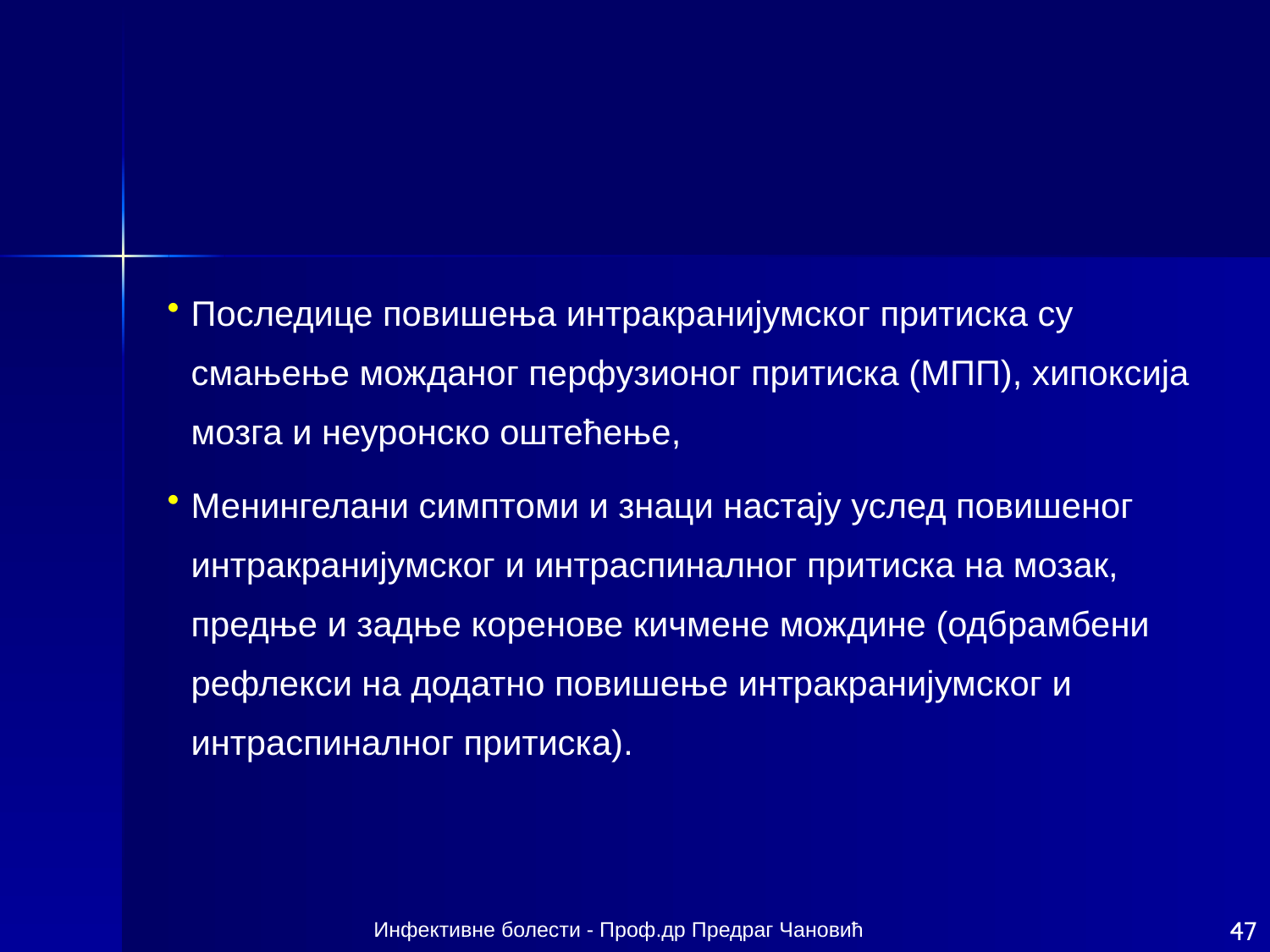

Последице повишења интракранијумског притиска су смањење можданог перфузионог притиска (МПП), хипоксија мозга и неуронско оштећење,
Менингелани симптоми и знаци настају услед повишеног интракранијумског и интраспиналног притиска на мозак,  предње и задње коренове кичмене мождине (одбрамбени рефлекси на додатно повишење интракранијумског и интраспиналног притиска).
Инфективне болести - Проф.др Предраг Чановић
47